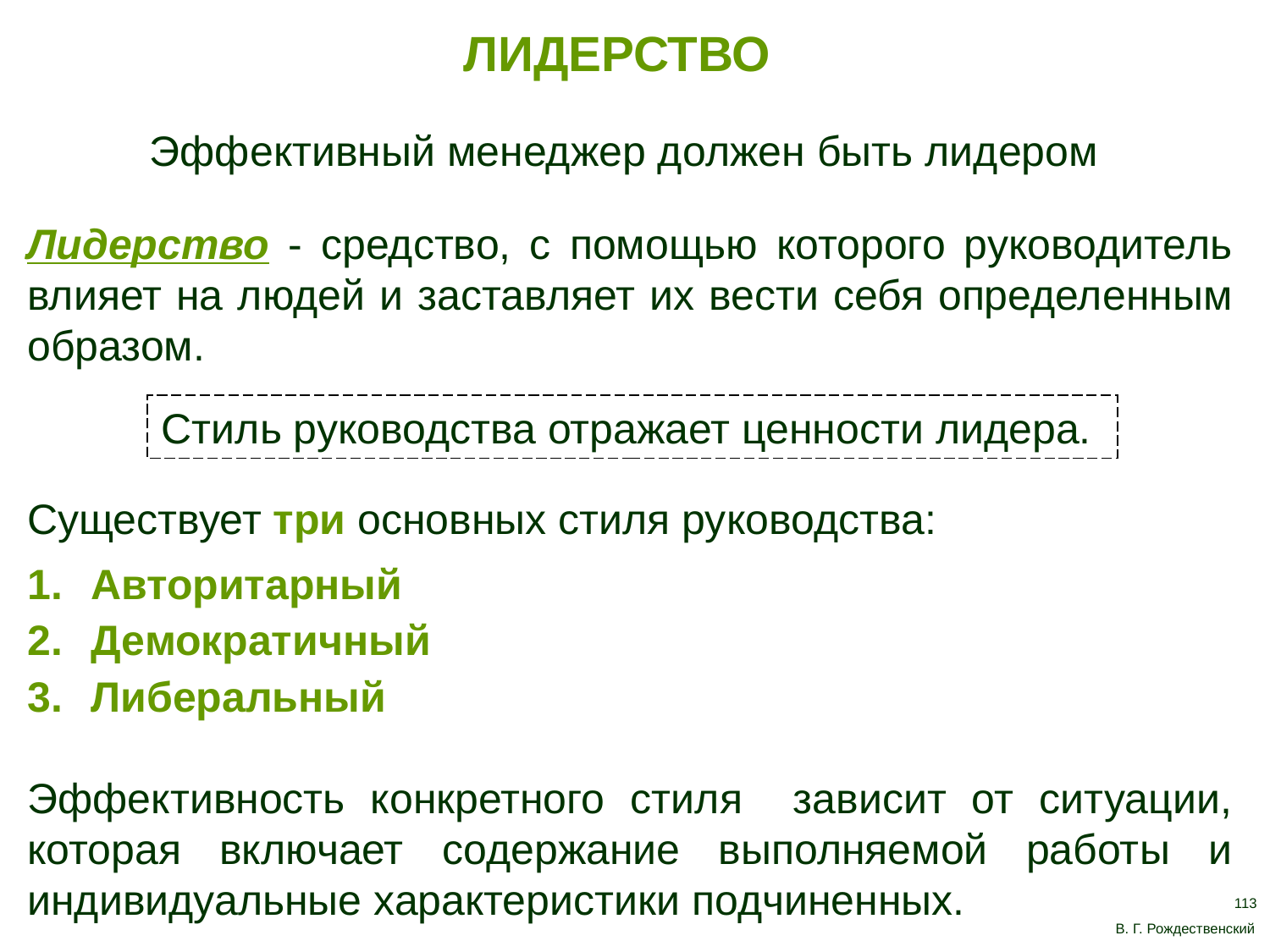

ЛИДЕРСТВО

Эффективный менеджер должен быть лидером

Лидерство - средство, с помощью которого руководитель влияет на людей и заставляет их вести себя определенным образом.

Существует три основных стиля руководства:

Авторитарный
Демократичный
Либеральный

Эффективность конкретного стиля  зависит от ситуации, которая включает содержание выполняемой работы и индивидуальные характеристики подчиненных.
Стиль руководства отражает ценности лидера.
113
В. Г. Рождественский